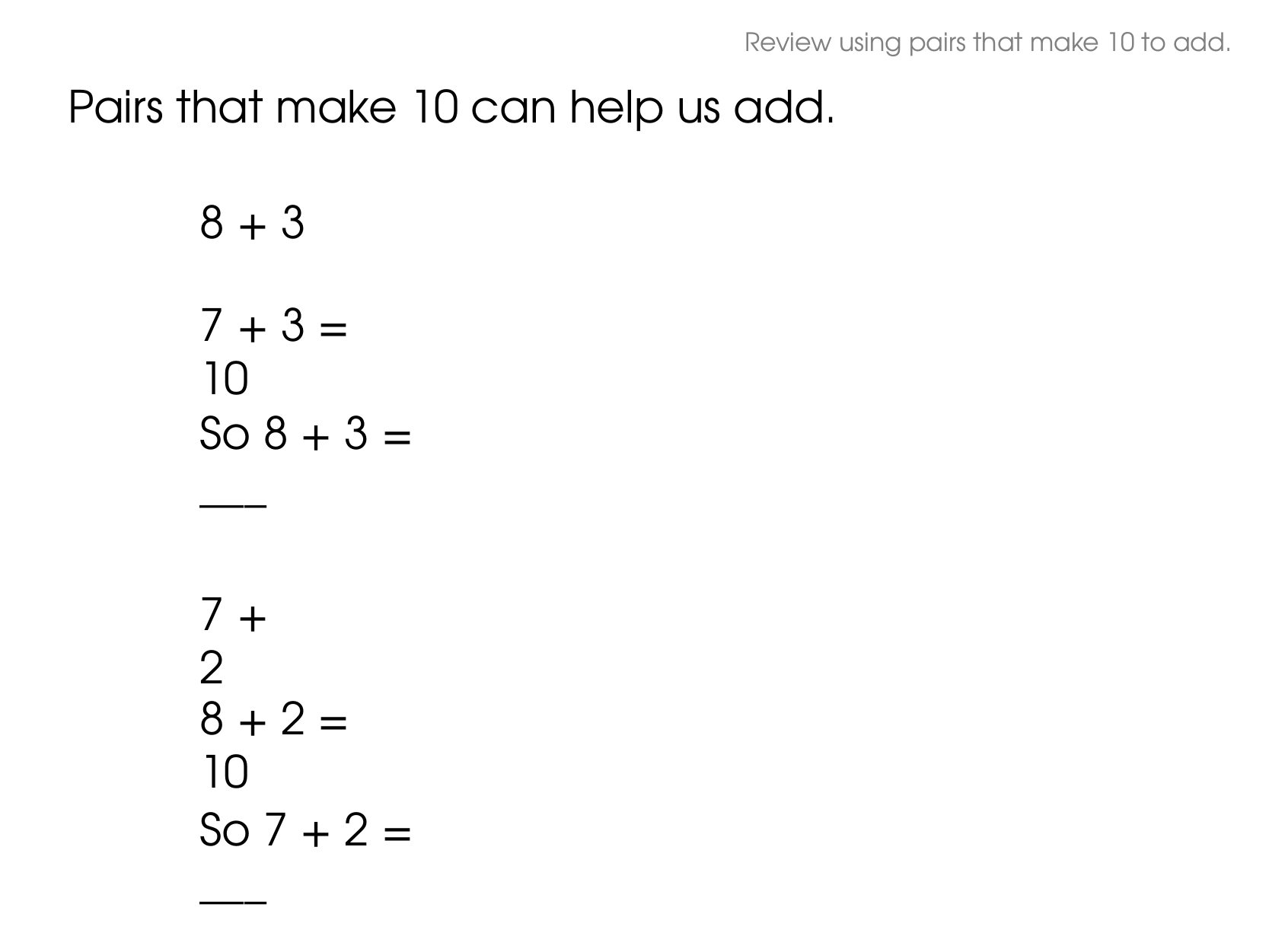

Review using pairs that make 10 to add.
Pairs that make 10 can help us add.
8 + 3
7 + 3 = 10
So 8 + 3 = ___
7 + 2
8 + 2 = 10
So 7 + 2 = ___